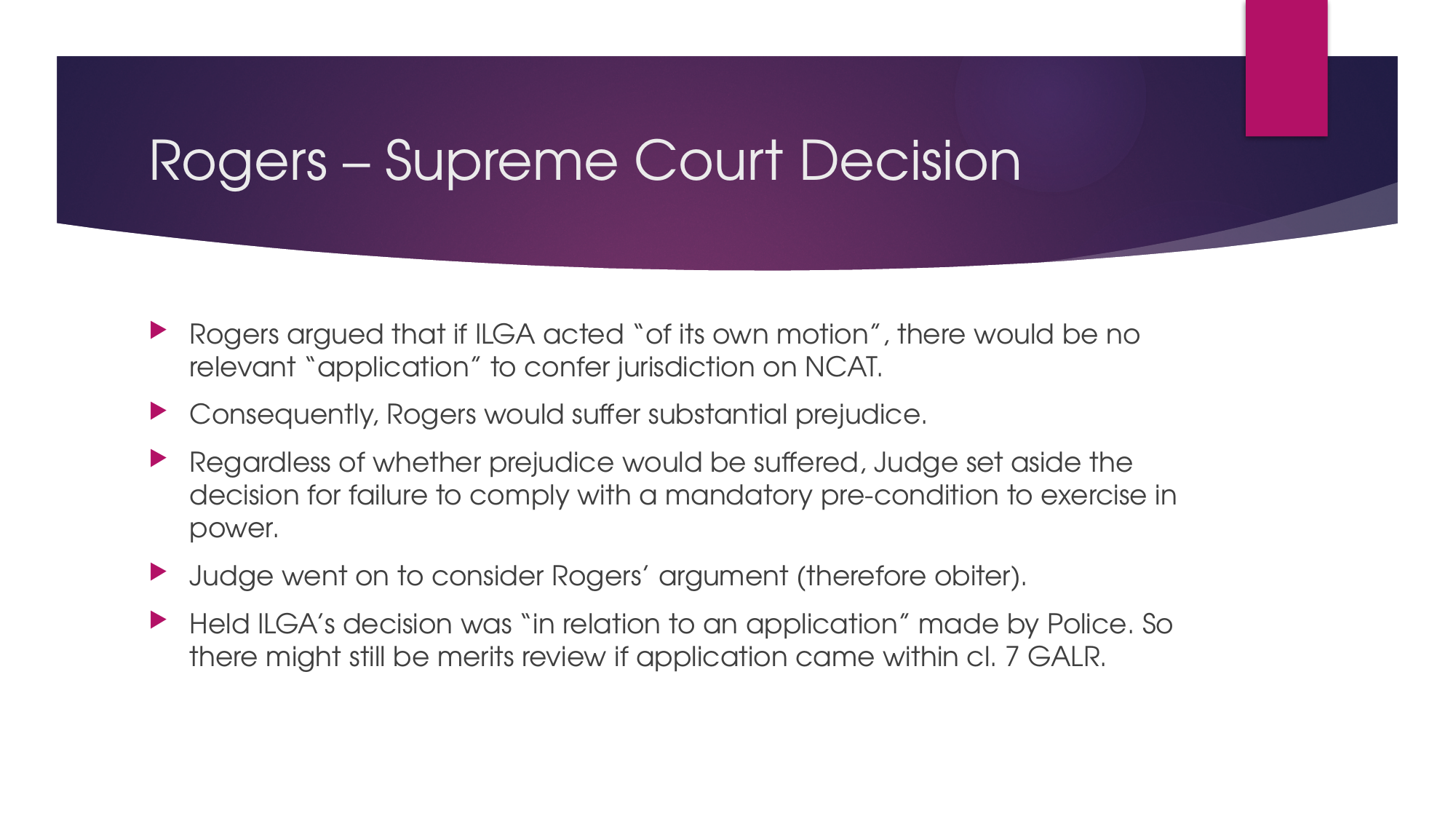

# Rogers – Supreme Court Decision
Rogers argued that if ILGA acted “of its own motion”, there would be no relevant “application” to confer jurisdiction on NCAT.
Consequently, Rogers would suffer substantial prejudice.
Regardless of whether prejudice would be suffered, Judge set aside the decision for failure to comply with a mandatory pre-condition to exercise in power.
Judge went on to consider Rogers’ argument (therefore obiter).
Held ILGA’s decision was “in relation to an application” made by Police. So there might still be merits review if application came within cl. 7 GALR.